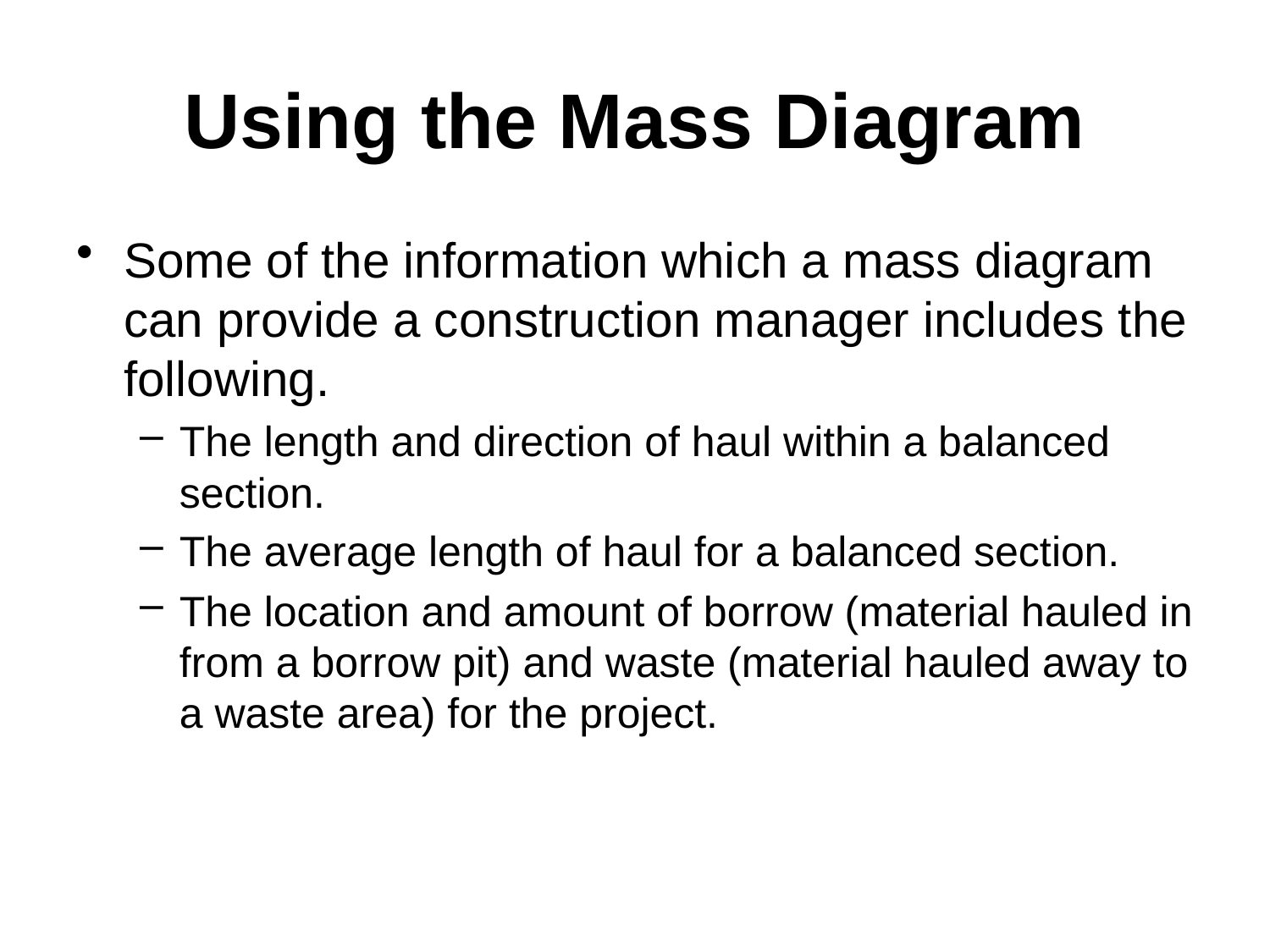

# Using the Mass Diagram
Some of the information which a mass diagram can provide a construction manager includes the following.
The length and direction of haul within a balanced section.
The average length of haul for a balanced section.
The location and amount of borrow (material hauled in from a borrow pit) and waste (material hauled away to a waste area) for the project.